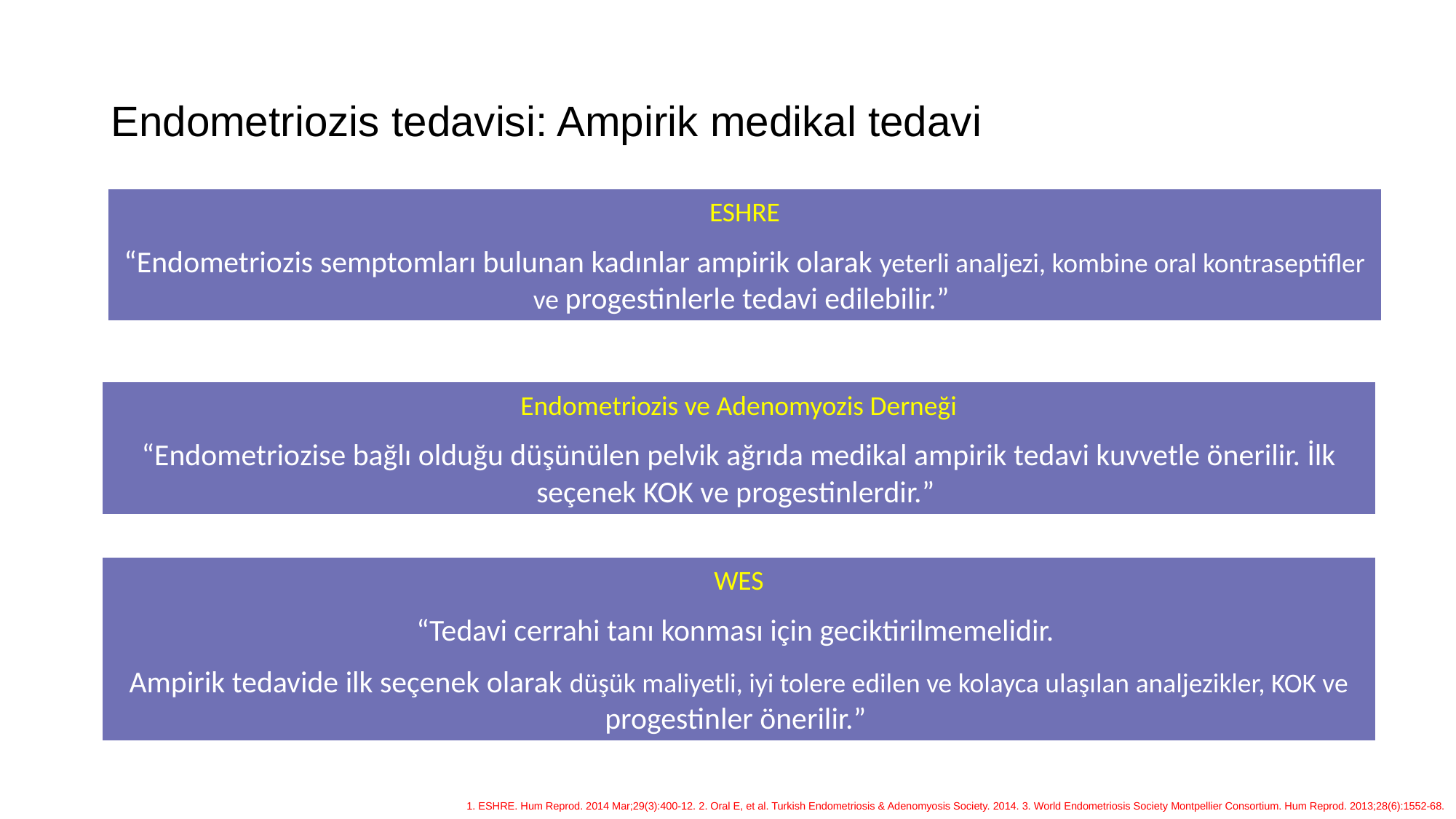

# Endometriozis tedavisi: Ampirik medikal tedavi
ESHRE
“Endometriozis semptomları bulunan kadınlar ampirik olarak yeterli analjezi, kombine oral kontraseptifler ve progestinlerle tedavi edilebilir.”
Endometriozis ve Adenomyozis Derneği
“Endometriozise bağlı olduğu düşünülen pelvik ağrıda medikal ampirik tedavi kuvvetle önerilir. İlk seçenek KOK ve progestinlerdir.”
WES
“Tedavi cerrahi tanı konması için geciktirilmemelidir.
Ampirik tedavide ilk seçenek olarak düşük maliyetli, iyi tolere edilen ve kolayca ulaşılan analjezikler, KOK ve progestinler önerilir.”
1. ESHRE. Hum Reprod. 2014 Mar;29(3):400-12. 2. Oral E, et al. Turkish Endometriosis & Adenomyosis Society. 2014. 3. World Endometriosis Society Montpellier Consortium. Hum Reprod. 2013;28(6):1552-68.